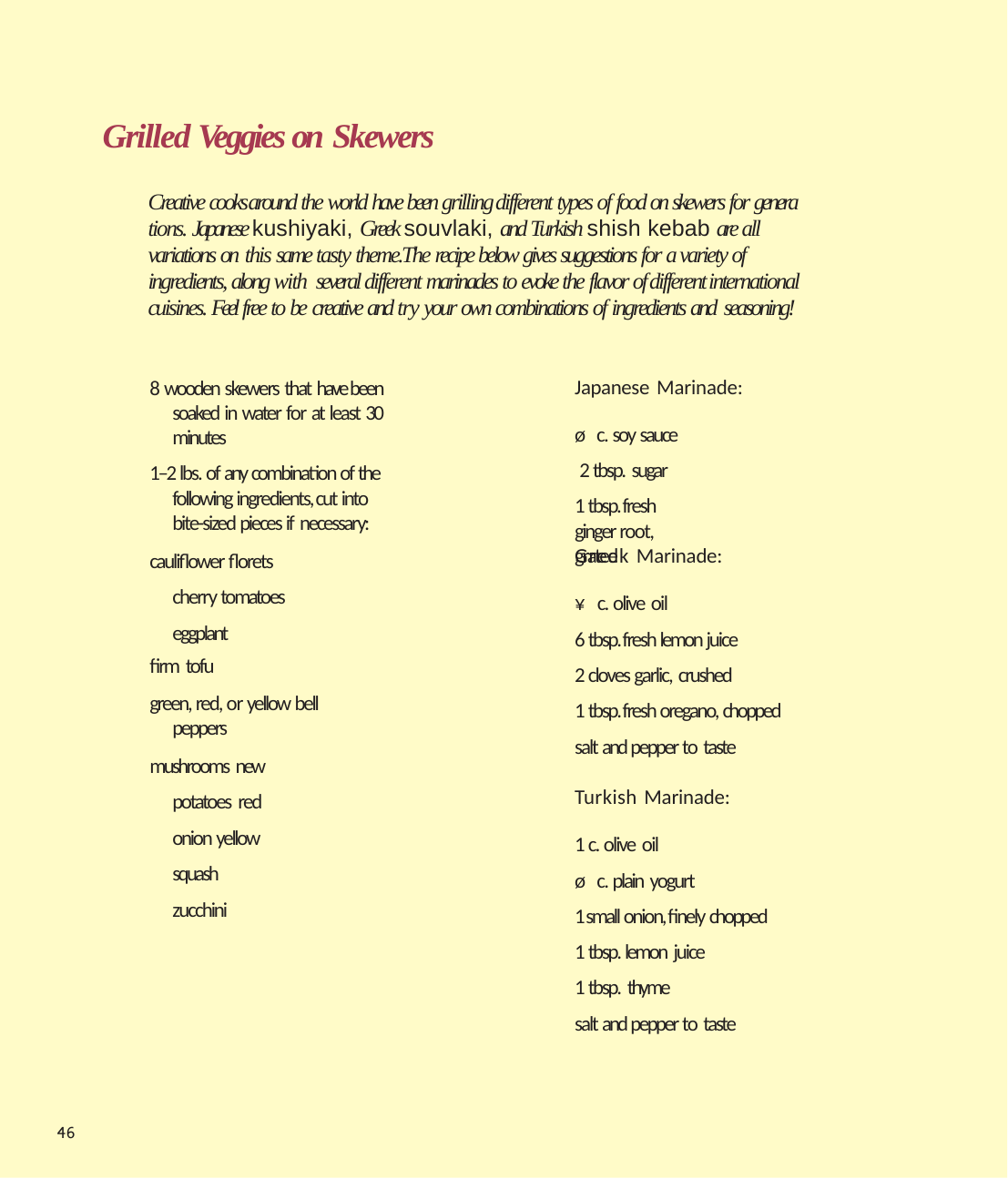

# Grilled Veggies on Skewers
Creative cooks around the world have been grilling different types of food on skewers for genera  tions. Japanese kushiyaki, Greek souvlaki, and Turkish shish kebab are all variations on  this same tasty theme.The recipe below gives suggestions for a variety of ingredients, along with  several different marinades to evoke the flavor of different international cuisines. Feel free to be  creative and try your own combinations of ingredients and seasoning!
8 wooden skewers that have been  soaked in water for at least 30  minutes
1–2 lbs. of any combination of the  following ingredients, cut into  bite-sized pieces if necessary:
cauliflower florets  cherry tomatoes  eggplant
firm tofu
green, red, or yellow bell  peppers
mushrooms  new potatoes  red onion  yellow squash  zucchini
Japanese Marinade:
ø c. soy sauce  2 tbsp. sugar
1 tbsp. fresh ginger root, grated
Greek Marinade:
¥ c. olive oil
6 tbsp. fresh lemon juice  2 cloves garlic, crushed
1 tbsp. fresh oregano, chopped  salt and pepper to taste
Turkish Marinade:
1 c. olive oil
ø c. plain yogurt
1 small onion, finely chopped  1 tbsp. lemon juice
1 tbsp. thyme
salt and pepper to taste
46